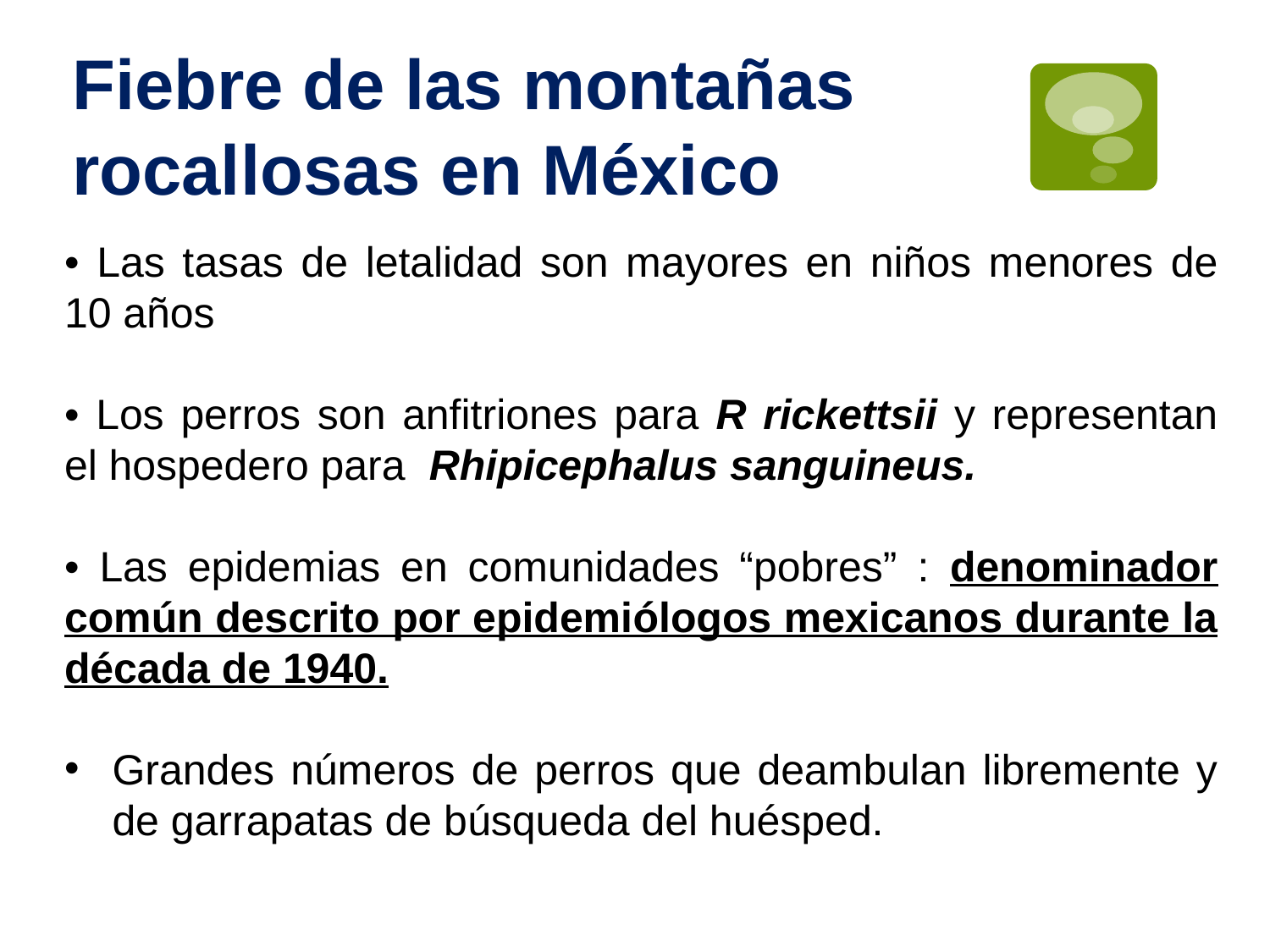

# Fiebre de las montañas rocallosas en México

• Las tasas de letalidad son mayores en niños menores de 10 años

• Los perros son anfitriones para R rickettsii y representan el hospedero para  Rhipicephalus sanguineus.

• Las epidemias en comunidades “pobres” : denominador común descrito por epidemiólogos mexicanos durante la década de 1940.

Grandes números de perros que deambulan libremente y de garrapatas de búsqueda del huésped.